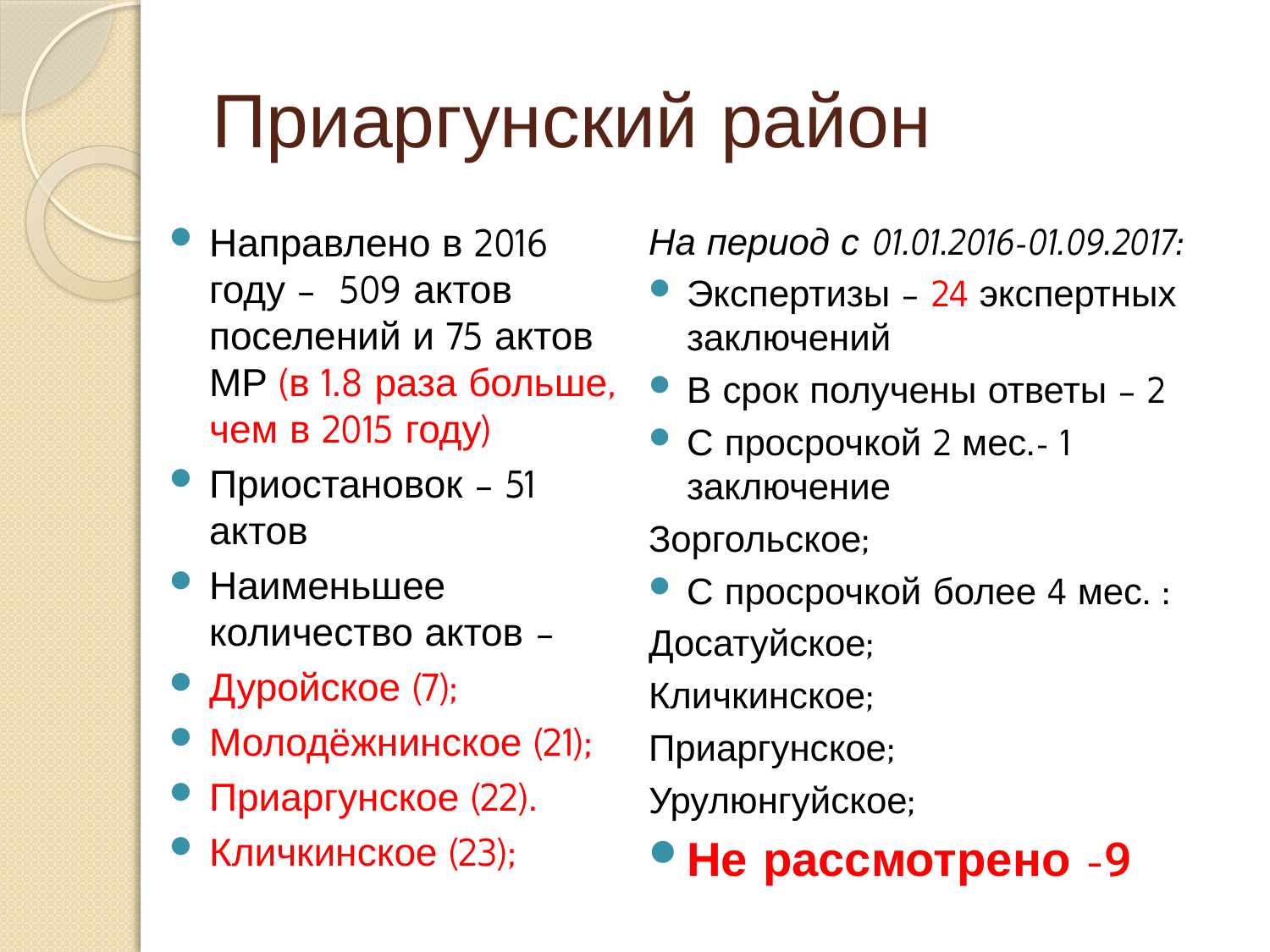

# Приаргунский район
Направлено в 2016 году –  509 актов поселений и 75 актов МР (в 1.8 раза больше, чем в 2015 году)
Приостановок – 51 актов
Наименьшее количество актов –
Дуройское (7);
Молодёжнинское (21);
Приаргунское (22).
Кличкинское (23);
На период с 01.01.2016-01.09.2017:
Экспертизы – 24 экспертных заключений
В срок получены ответы – 2
С просрочкой 2 мес.- 1 заключение
Зоргольское;
С просрочкой более 4 мес. :
Досатуйское;
Кличкинское;
Приаргунское;
Урулюнгуйское;
Не рассмотрено -9